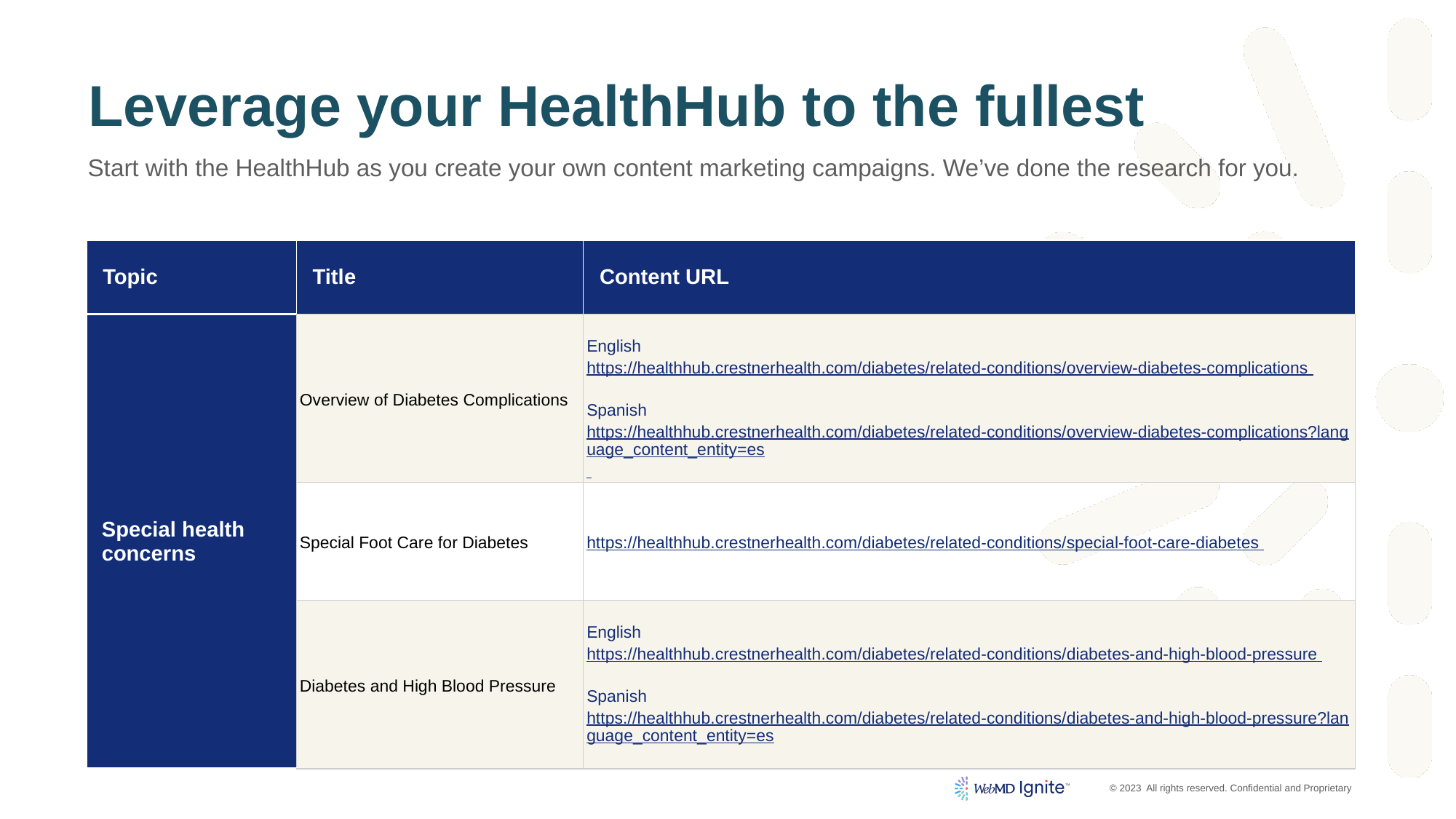

# Leverage your HealthHub to the fullest
Start with the HealthHub as you create your own content marketing campaigns. We’ve done the research for you.
| Topic | Title | Content URL |
| --- | --- | --- |
| Special health concerns | Overview of Diabetes Complications | English https://healthhub.crestnerhealth.com/diabetes/related-conditions/overview-diabetes-complications Spanish https://healthhub.crestnerhealth.com/diabetes/related-conditions/overview-diabetes-complications?language\_content\_entity=es |
|  | Special Foot Care for Diabetes | https://healthhub.crestnerhealth.com/diabetes/related-conditions/special-foot-care-diabetes |
|  | Diabetes and High Blood Pressure | English https://healthhub.crestnerhealth.com/diabetes/related-conditions/diabetes-and-high-blood-pressure Spanish https://healthhub.crestnerhealth.com/diabetes/related-conditions/diabetes-and-high-blood-pressure?language\_content\_entity=es |